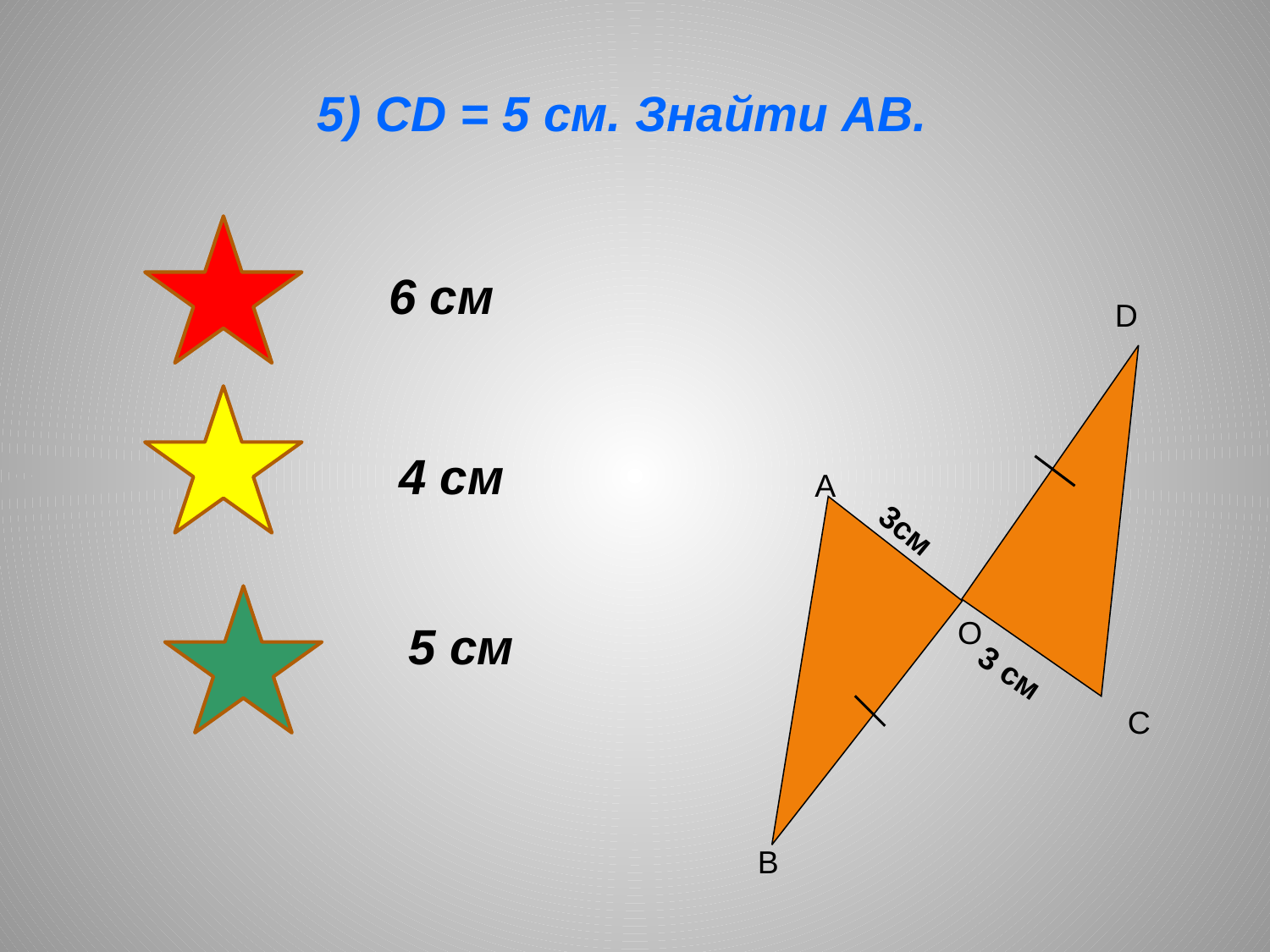

5) CD = 5 см. Знайти АВ.

6 см
D

4 см

А
3см

О
5 см
3 см

C
В